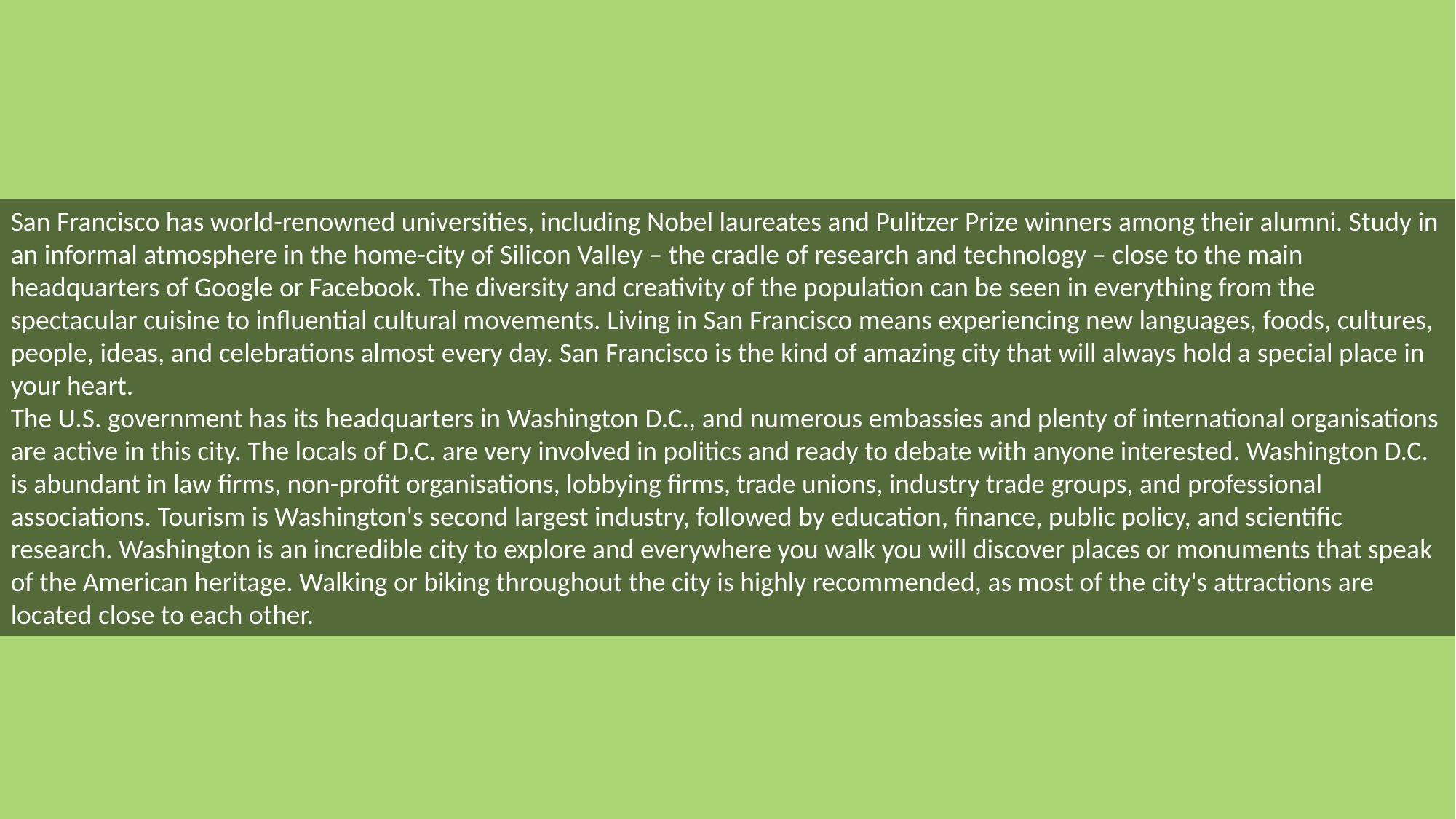

San Francisco has world-renowned universities, including Nobel laureates and Pulitzer Prize winners among their alumni. Study in an informal atmosphere in the home-city of Silicon Valley – the cradle of research and technology – close to the main headquarters of Google or Facebook. The diversity and creativity of the population can be seen in everything from the spectacular cuisine to influential cultural movements. Living in San Francisco means experiencing new languages, foods, cultures, people, ideas, and celebrations almost every day. San Francisco is the kind of amazing city that will always hold a special place in your heart.
The U.S. government has its headquarters in Washington D.C., and numerous embassies and plenty of international organisations are active in this city. The locals of D.C. are very involved in politics and ready to debate with anyone interested. Washington D.C. is abundant in law firms, non-profit organisations, lobbying firms, trade unions, industry trade groups, and professional associations. Tourism is Washington's second largest industry, followed by education, finance, public policy, and scientific research. Washington is an incredible city to explore and everywhere you walk you will discover places or monuments that speak of the American heritage. Walking or biking throughout the city is highly recommended, as most of the city's attractions are located close to each other.